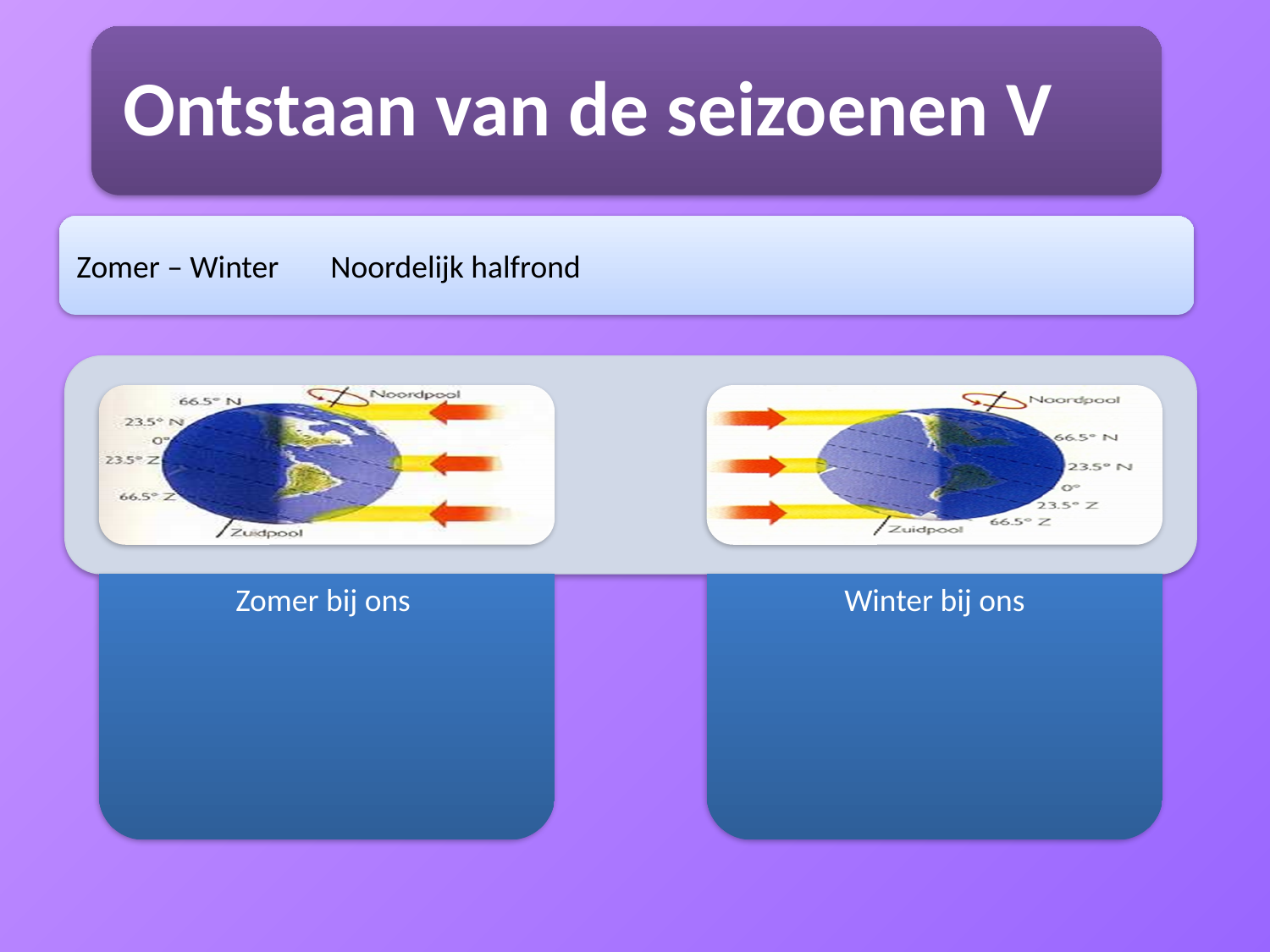

Ontstaan van de seizoenen V
Zomer – Winter 	Noordelijk halfrond
Zomer bij ons
Winter bij ons